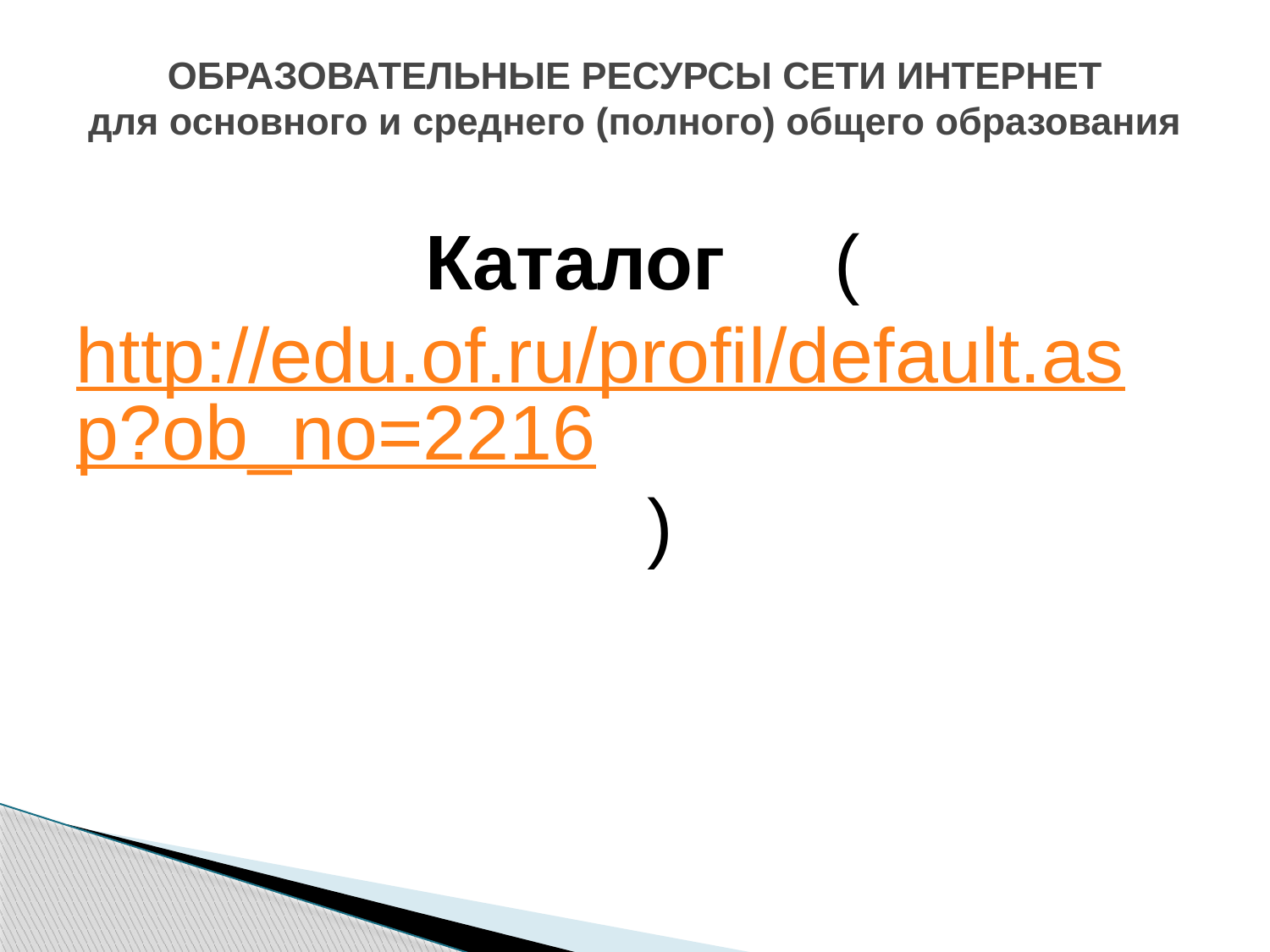

# ОБРАЗОВАТЕЛЬНЫЕ РЕСУРСЫ СЕТИ ИНТЕРНЕТ для основного и среднего (полного) общего образования
Каталог     (http://edu.of.ru/profil/default.asp?ob_no=2216)